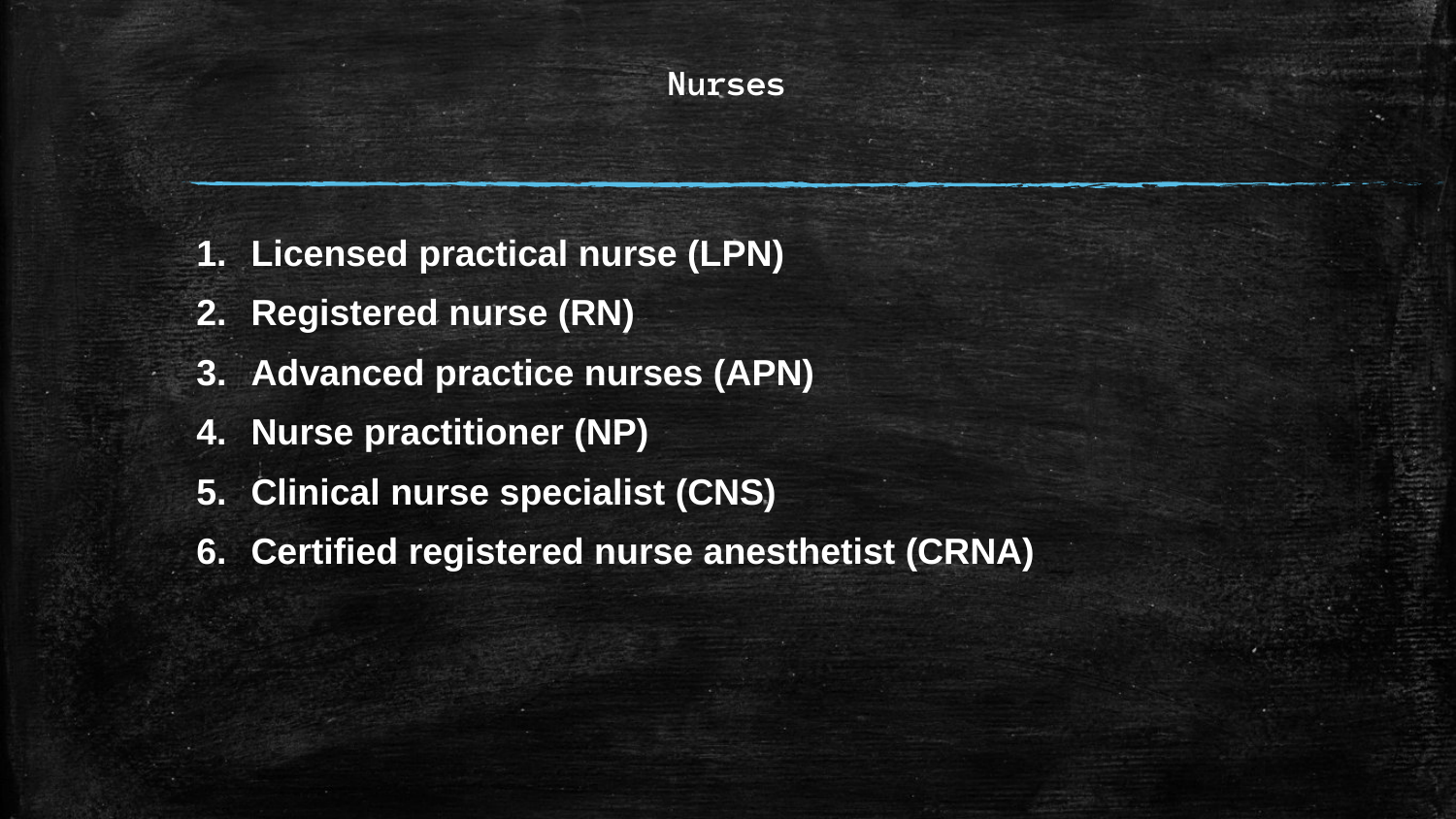

# Nurses
Licensed practical nurse (LPN)
Registered nurse (RN)
Advanced practice nurses (APN)
Nurse practitioner (NP)
Clinical nurse specialist (CNS)
Certified registered nurse anesthetist (CRNA)